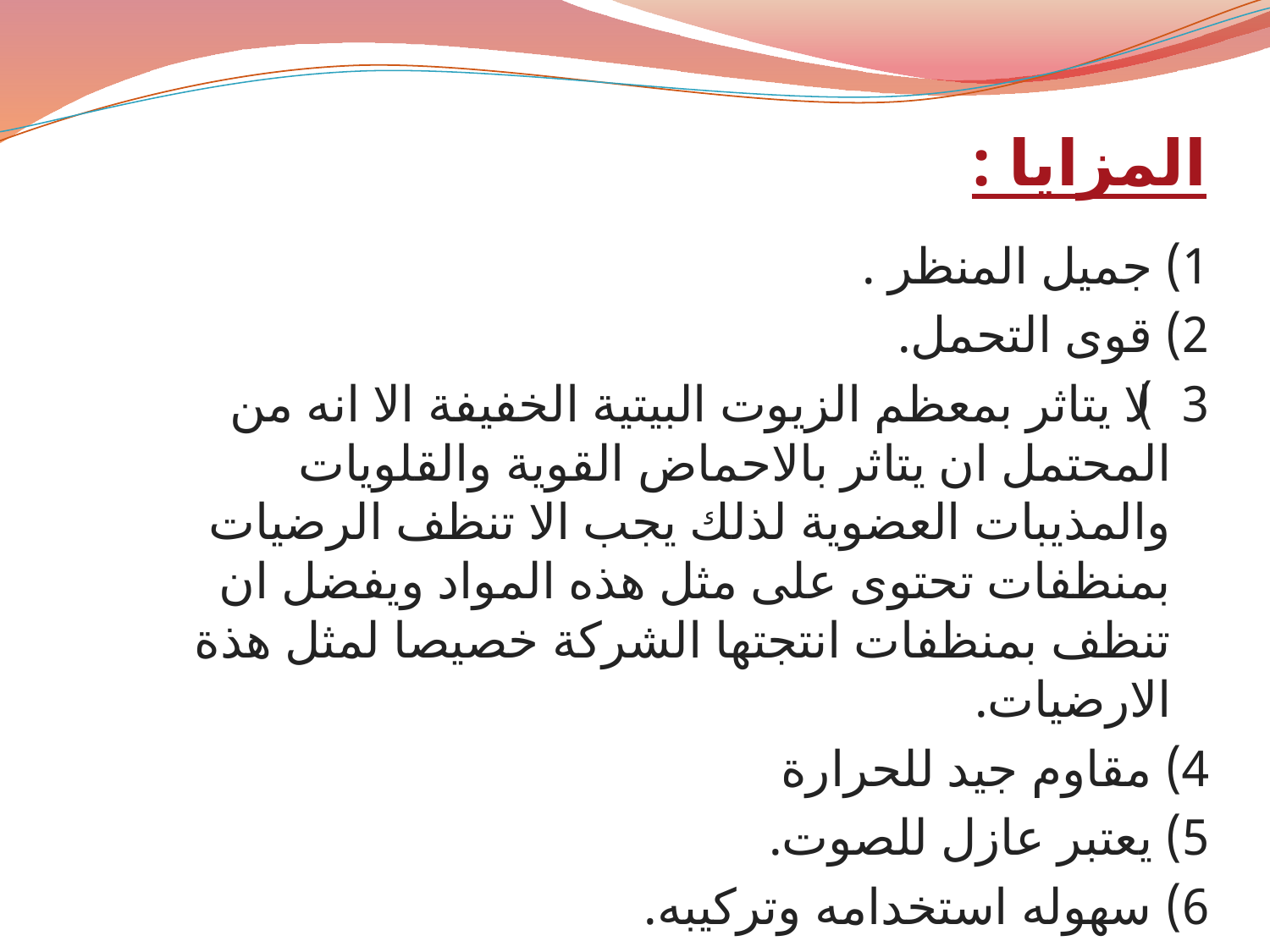

# المزايا :
1) جميل المنظر .
2) قوى التحمل.
3) لا يتاثر بمعظم الزيوت البيتية الخفيفة الا انه من المحتمل ان يتاثر بالاحماض القوية والقلويات والمذيبات العضوية لذلك يجب الا تنظف الرضيات بمنظفات تحتوى على مثل هذه المواد ويفضل ان تنظف بمنظفات انتجتها الشركة خصيصا لمثل هذة الارضيات.
4) مقاوم جيد للحرارة
5) يعتبر عازل للصوت.
6) سهوله استخدامه وتركيبه.